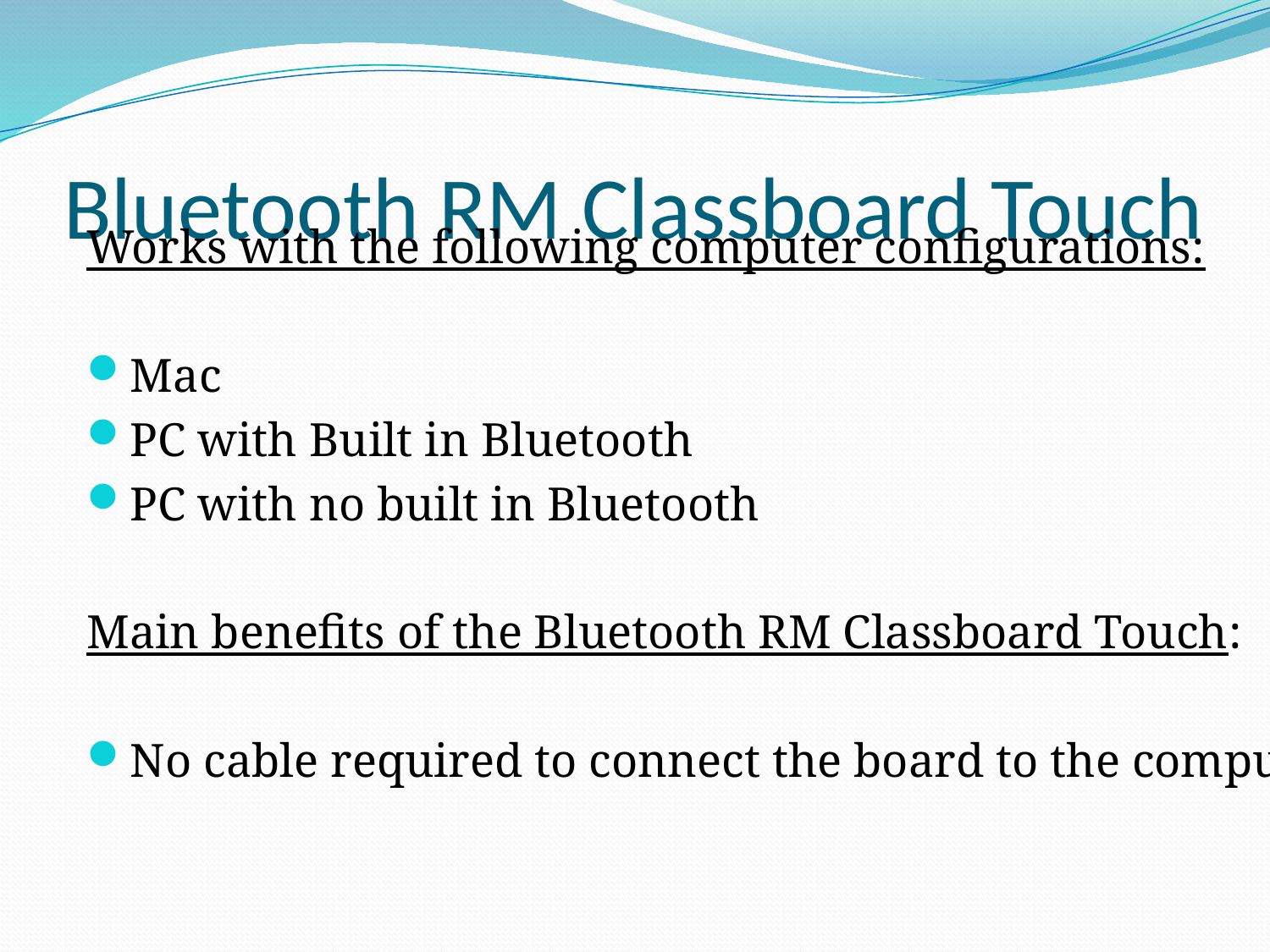

# Bluetooth RM Classboard Touch
Works with the following computer configurations:

Mac
PC with Built in Bluetooth
PC with no built in Bluetooth

Main benefits of the Bluetooth RM Classboard Touch:

No cable required to connect the board to the computer.